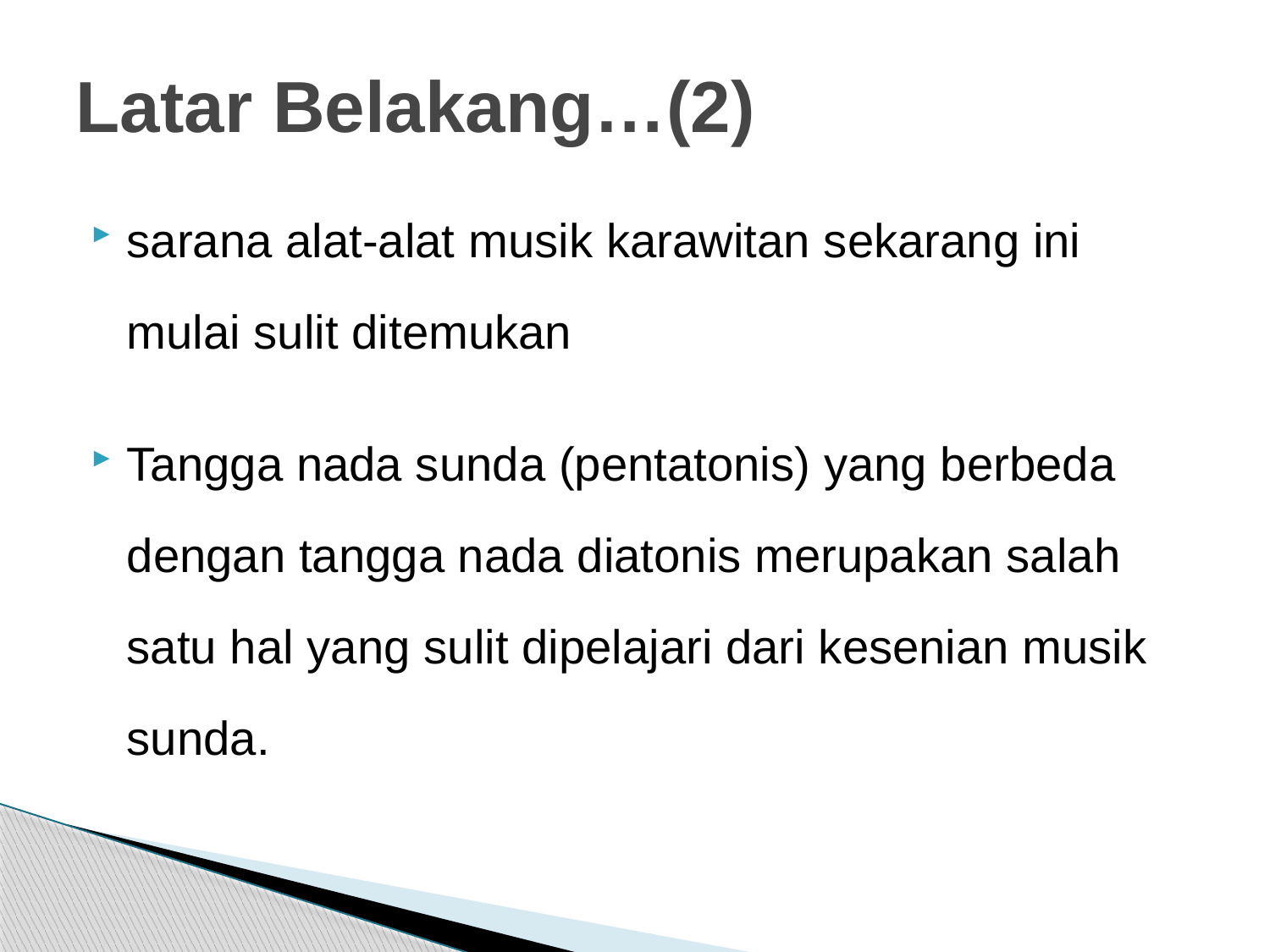

# Latar Belakang…(2)
sarana alat-alat musik karawitan sekarang ini mulai sulit ditemukan

Tangga nada sunda (pentatonis) yang berbeda dengan tangga nada diatonis merupakan salah satu hal yang sulit dipelajari dari kesenian musik sunda.